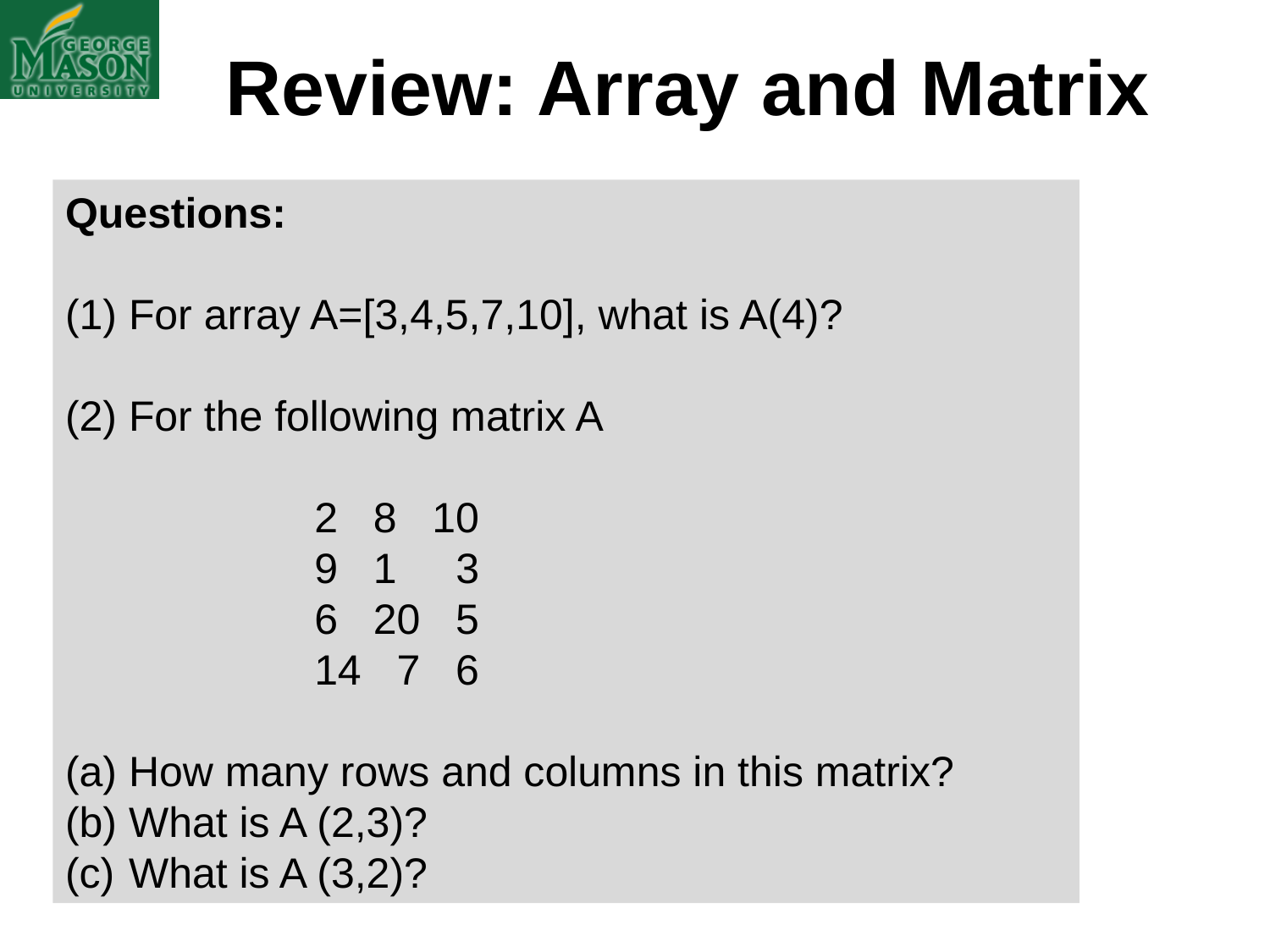

# Review: Array and Matrix
Questions:

For array A=[3,4,5,7,10], what is A(4)?

For the following matrix A

                     2   8   10
                     9   1     3
                     6   20   5
                     14   7   6

How many rows and columns in this matrix?
What is A (2,3)?
What is A (3,2)?